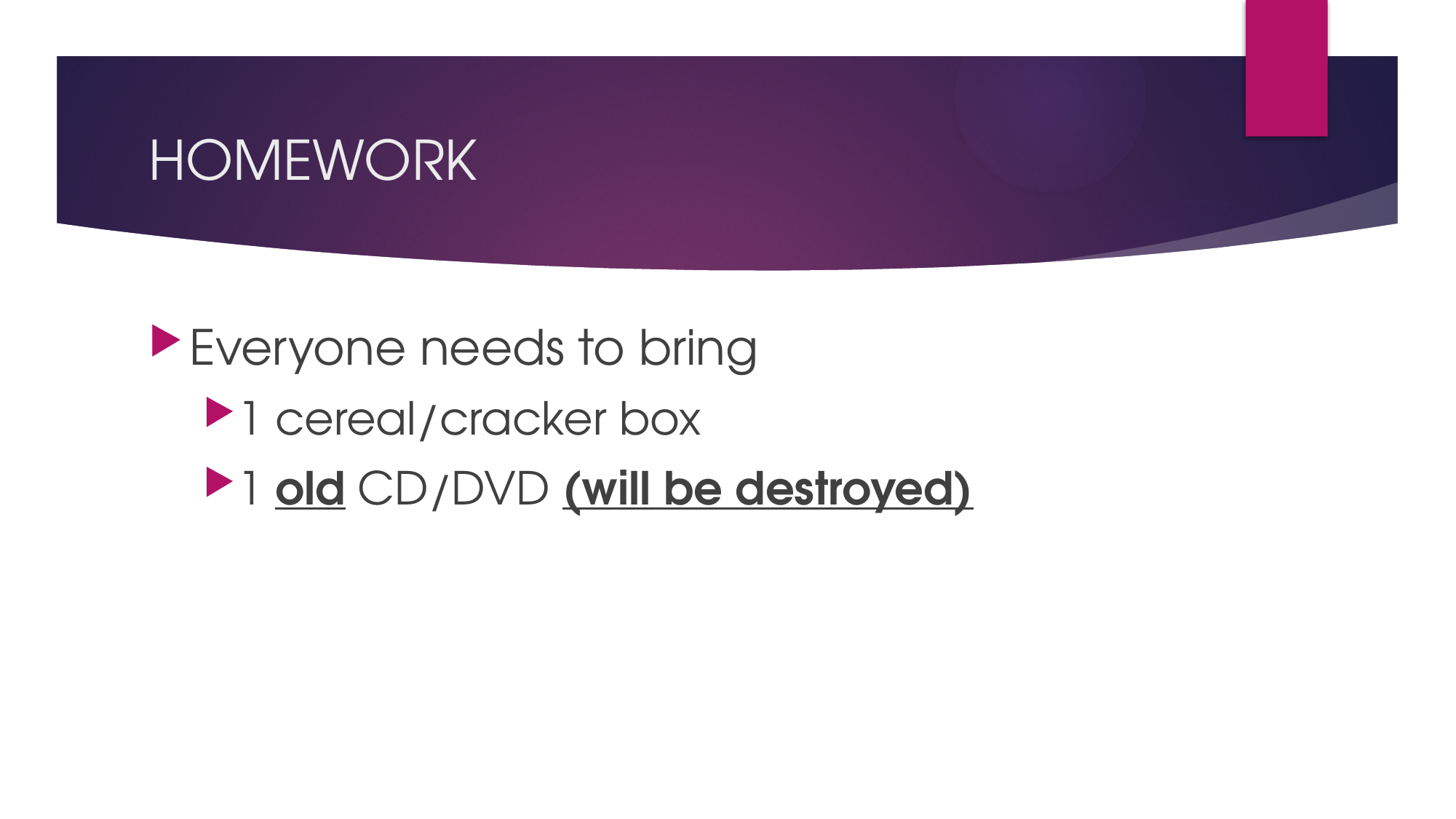

# HOMEWORK
Everyone needs to bring
1 cereal/cracker box
1 old CD/DVD (will be destroyed)